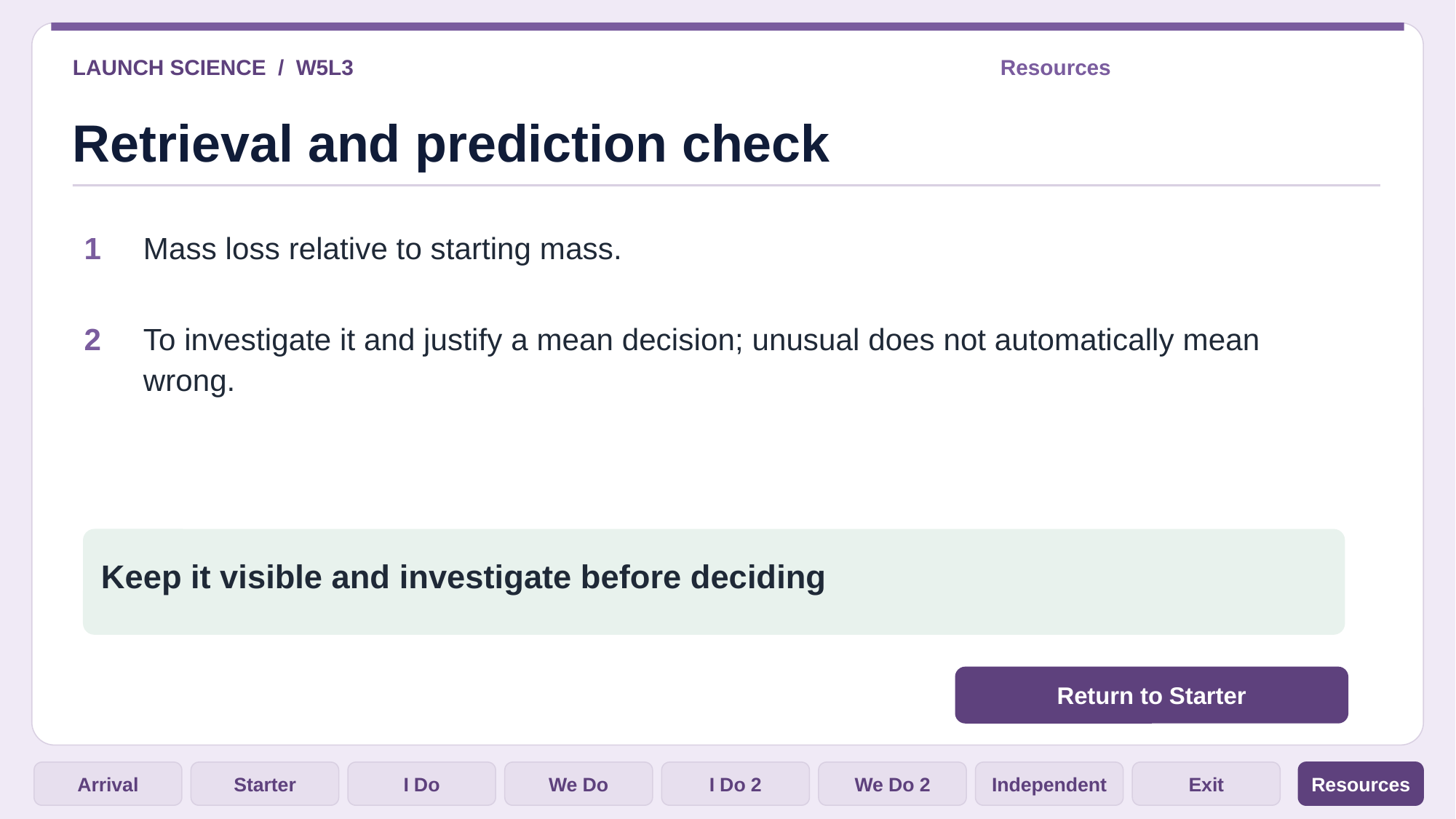

LAUNCH SCIENCE  /  W5L3
Resources
Retrieval and prediction check

1
Mass loss relative to starting mass.
2
To investigate it and justify a mean decision; unusual does not automatically mean wrong.

Keep it visible and investigate before deciding
Return to Starter
Arrival
Starter
I Do
We Do
I Do 2
We Do 2
Independent
Exit
Resources